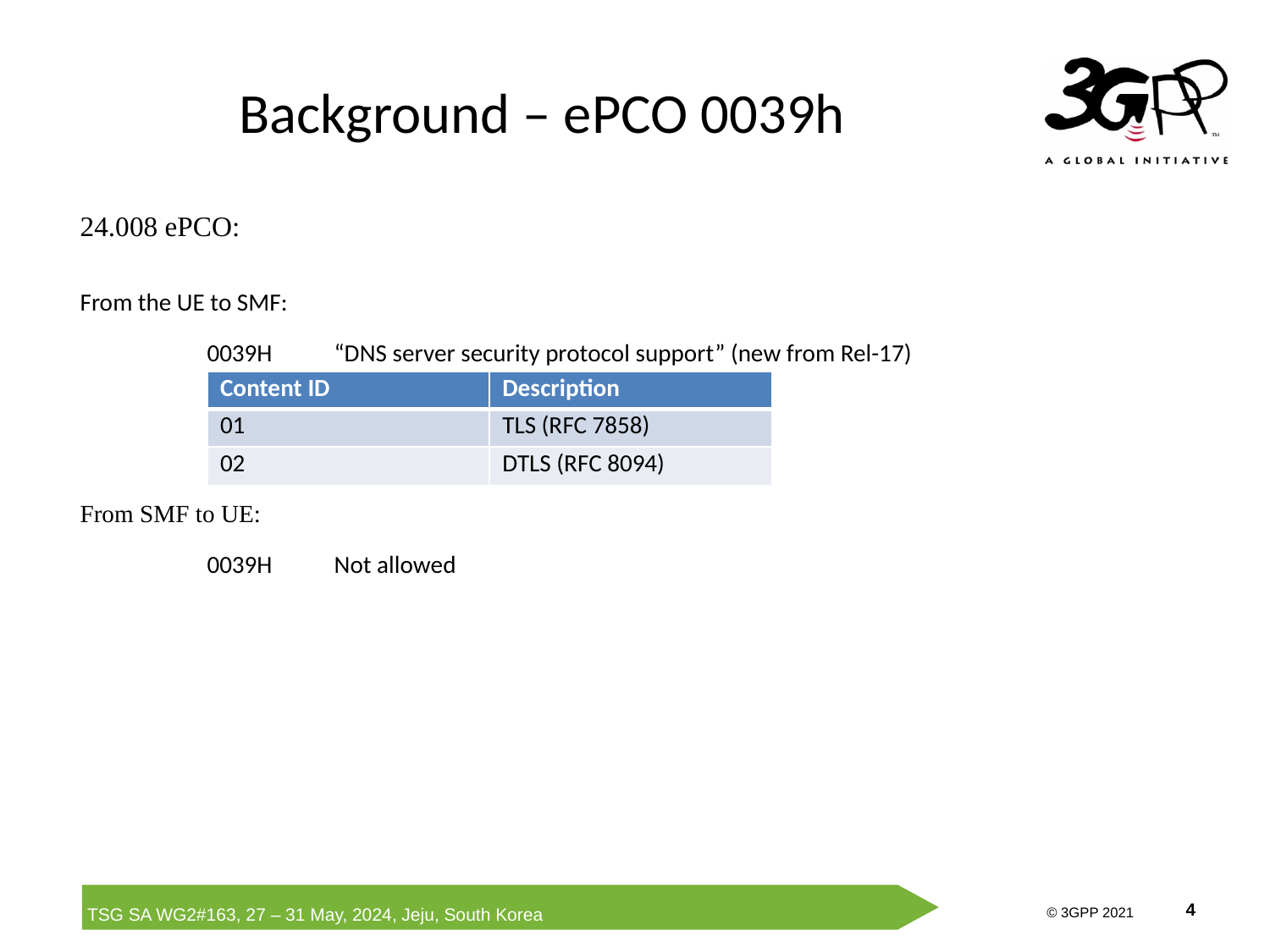

# Background – ePCO 0039h
24.008 ePCO:

From the UE to SMF:
	0039H	“DNS server security protocol support” (new from Rel-17)

From SMF to UE:
	0039H	Not allowed

| Content ID | Description |
| --- | --- |
| 01 | TLS (RFC 7858) |
| 02 | DTLS (RFC 8094) |